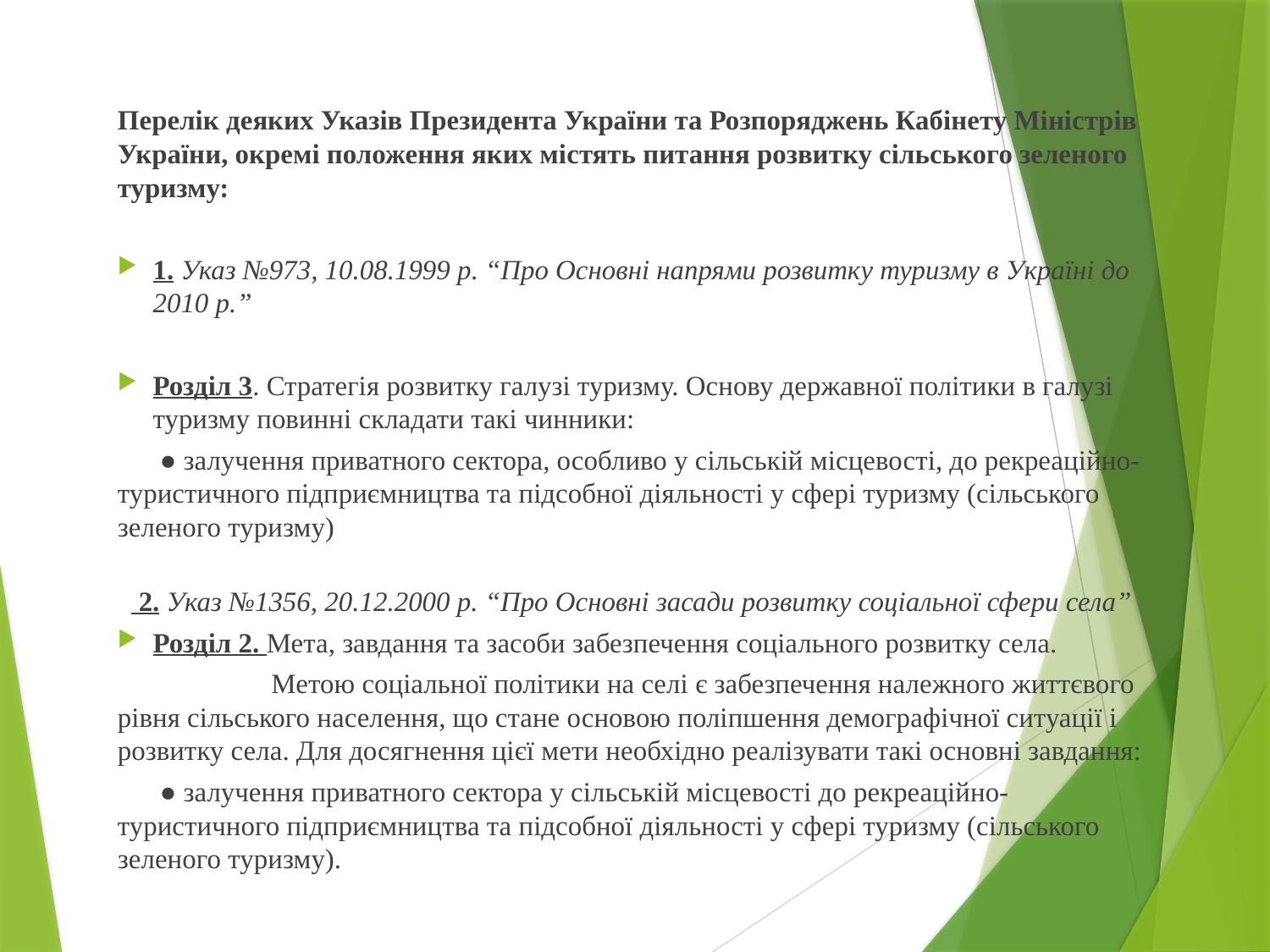

Перелік деяких Указів Президента України та Розпоряджень Кабінету Міністрів України, окремі положення яких містять питання розвитку сільського зеленого туризму:

1. Указ №973, 10.08.1999 р. “Про Основні напрями розвитку туризму в Україні до 2010 р.”

Розділ 3. Стратегія розвитку галузі туризму. Основу державної політики в галузі туризму повинні складати такі чинники:
      ● залучення приватного сектора, особливо у сільській місцевості, до рекреаційно-туристичного підприємництва та підсобної діяльності у сфері туризму (сільського зеленого туризму)
   2. Указ №1356, 20.12.2000 р. “Про Основні засади розвитку соціальної сфери села”
Розділ 2. Мета, завдання та засоби забезпечення соціального розвитку села.
                      Метою соціальної політики на селі є забезпечення належного життєвого рівня сільського населення, що стане основою поліпшення демографічної ситуації і розвитку села. Для досягнення цієї мети необхідно реалізувати такі основні завдання:
      ● залучення приватного сектора у сільській місцевості до рекреаційно-туристичного підприємництва та підсобної діяльності у сфері туризму (сільського зеленого туризму).